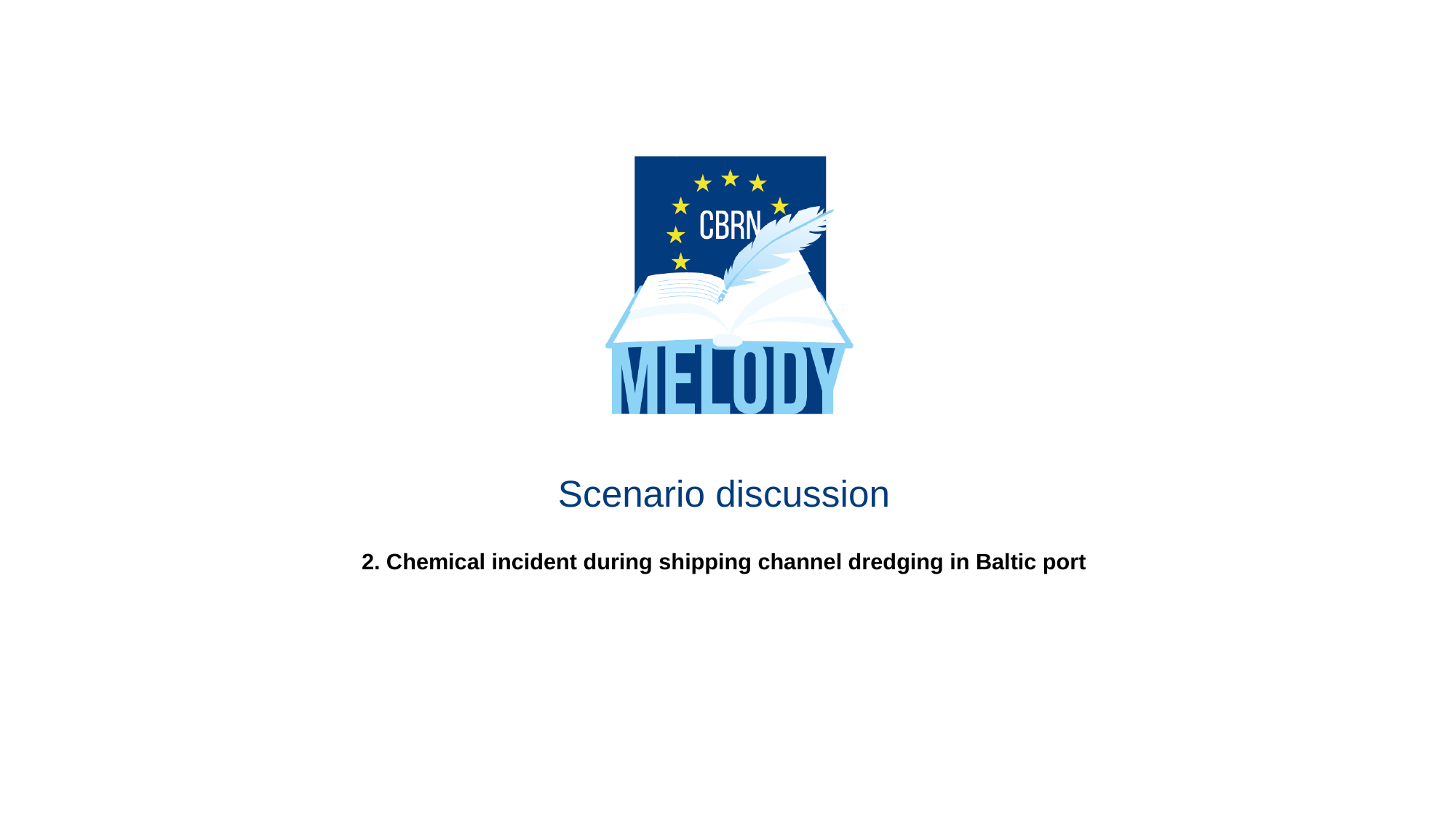

# Scenario discussion 2. Chemical incident during shipping channel dredging in Baltic port